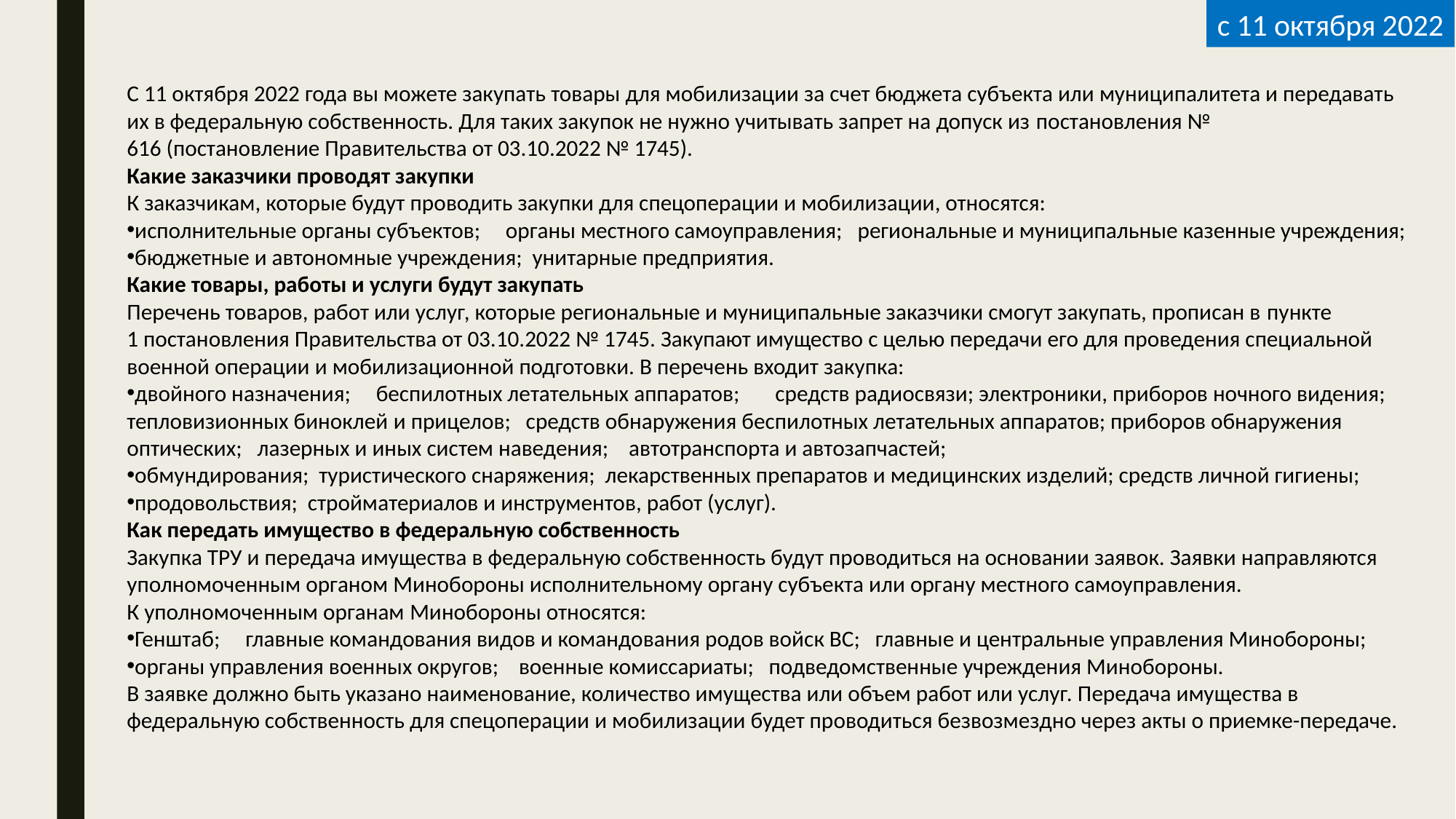

с 11 октября 2022
С 11 октября 2022 года вы можете закупать товары для мобилизации за счет бюджета субъекта или муниципалитета и передавать их в федеральную собственность. Для таких закупок не нужно учитывать запрет на допуск из постановления № 616 (постановление Правительства от 03.10.2022 № 1745).
Какие заказчики проводят закупки
К заказчикам, которые будут проводить закупки для спецоперации и мобилизации, относятся:
исполнительные органы субъектов;     органы местного самоуправления;   региональные и муниципальные казенные учреждения;
бюджетные и автономные учреждения;  унитарные предприятия.
Какие товары, работы и услуги будут закупать
Перечень товаров, работ или услуг, которые региональные и муниципальные заказчики смогут закупать, прописан в пункте 1 постановления Правительства от 03.10.2022 № 1745. Закупают имущество с целью передачи его для проведения специальной военной операции и мобилизационной подготовки. В перечень входит закупка:
двойного назначения;     беспилотных летательных аппаратов;       средств радиосвязи; электроники, приборов ночного видения;     тепловизионных биноклей и прицелов;   средств обнаружения беспилотных летательных аппаратов; приборов обнаружения оптических;   лазерных и иных систем наведения;    автотранспорта и автозапчастей;
обмундирования;  туристического снаряжения;  лекарственных препаратов и медицинских изделий; средств личной гигиены;
продовольствия;  стройматериалов и инструментов, работ (услуг).
Как передать имущество в федеральную собственность
Закупка ТРУ и передача имущества в федеральную собственность будут проводиться на основании заявок. Заявки направляются уполномоченным органом Минобороны исполнительному органу субъекта или органу местного самоуправления.
К уполномоченным органам Минобороны относятся:
Генштаб;     главные командования видов и командования родов войск ВС;   главные и центральные управления Минобороны;
органы управления военных округов;    военные комиссариаты;   подведомственные учреждения Минобороны.
В заявке должно быть указано наименование, количество имущества или объем работ или услуг. Передача имущества в федеральную собственность для спецоперации и мобилизации будет проводиться безвозмездно через акты о приемке-передаче.